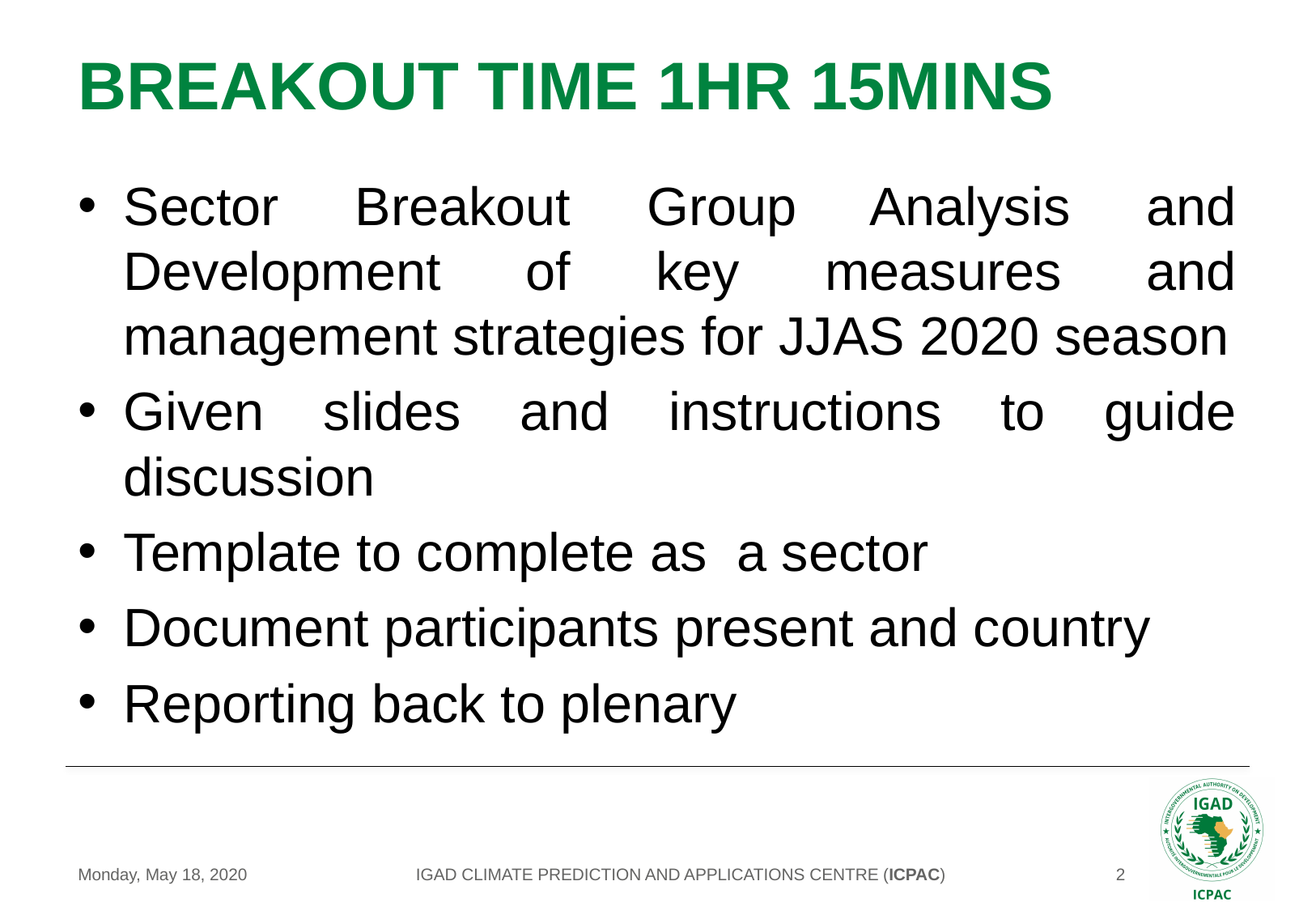

# BREAKOUT TIME 1hr 15MINS
Sector Breakout Group Analysis and Development of key measures and management strategies for JJAS 2020 season
Given slides and instructions to guide discussion
Template to complete as  a sector
Document participants present and country
Reporting back to plenary
IGAD CLIMATE PREDICTION AND APPLICATIONS CENTRE (ICPAC)
Monday, May 18, 2020
2